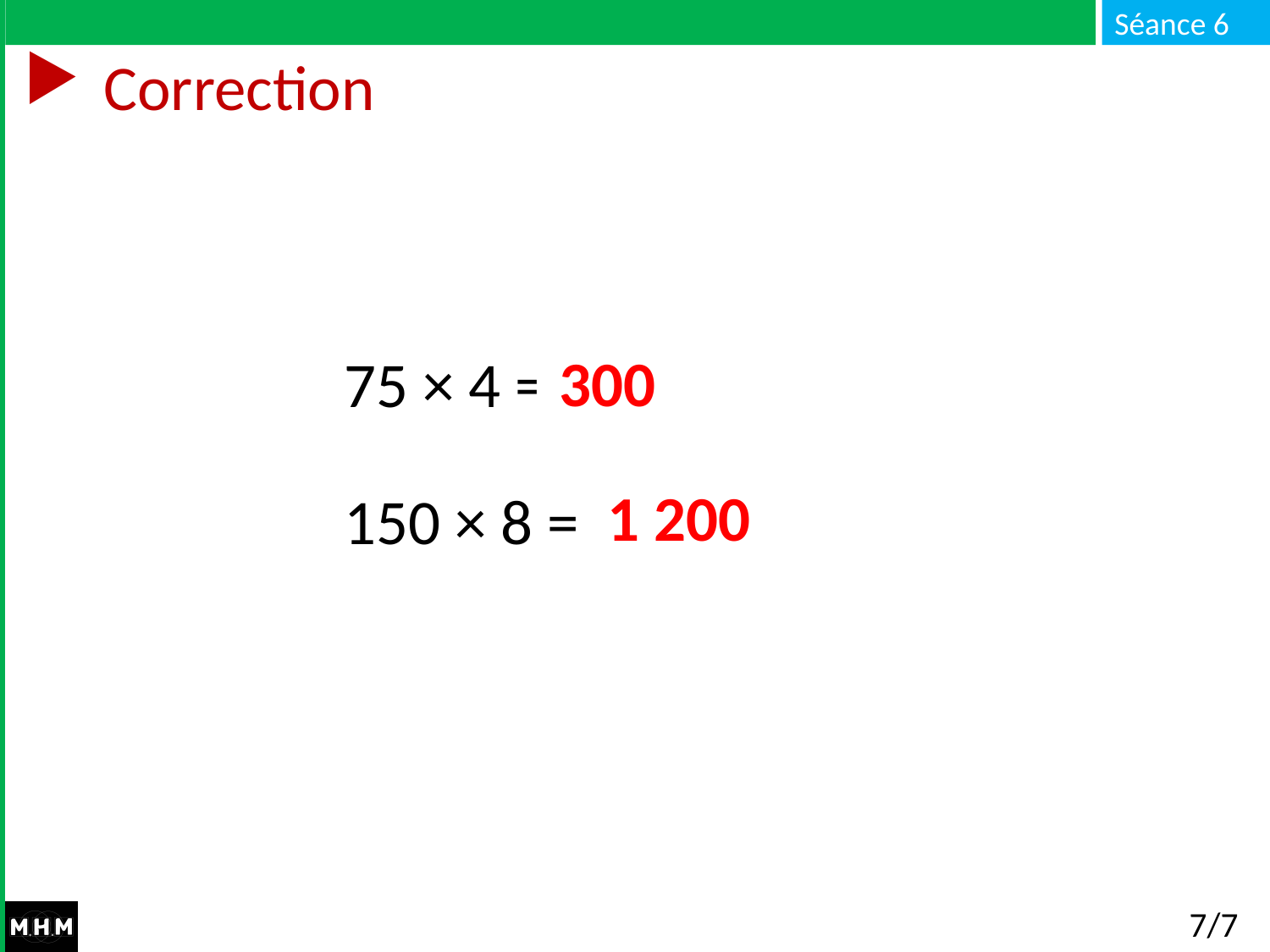

# Correction

75 × 4 = …

150 × 8 = …

300
1 200
7/7